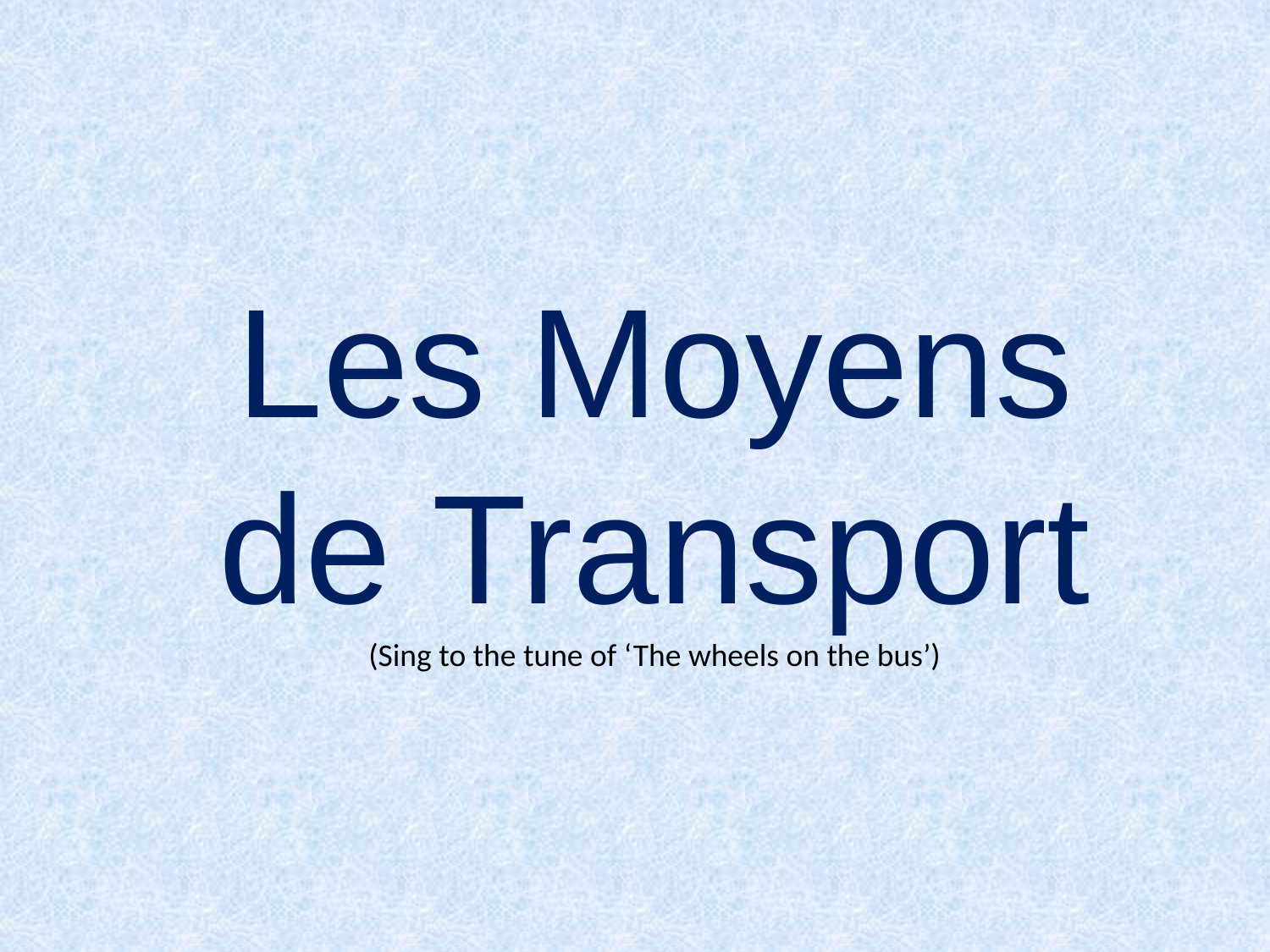

Les Moyens de Transport
(Sing to the tune of ‘The wheels on the bus’)